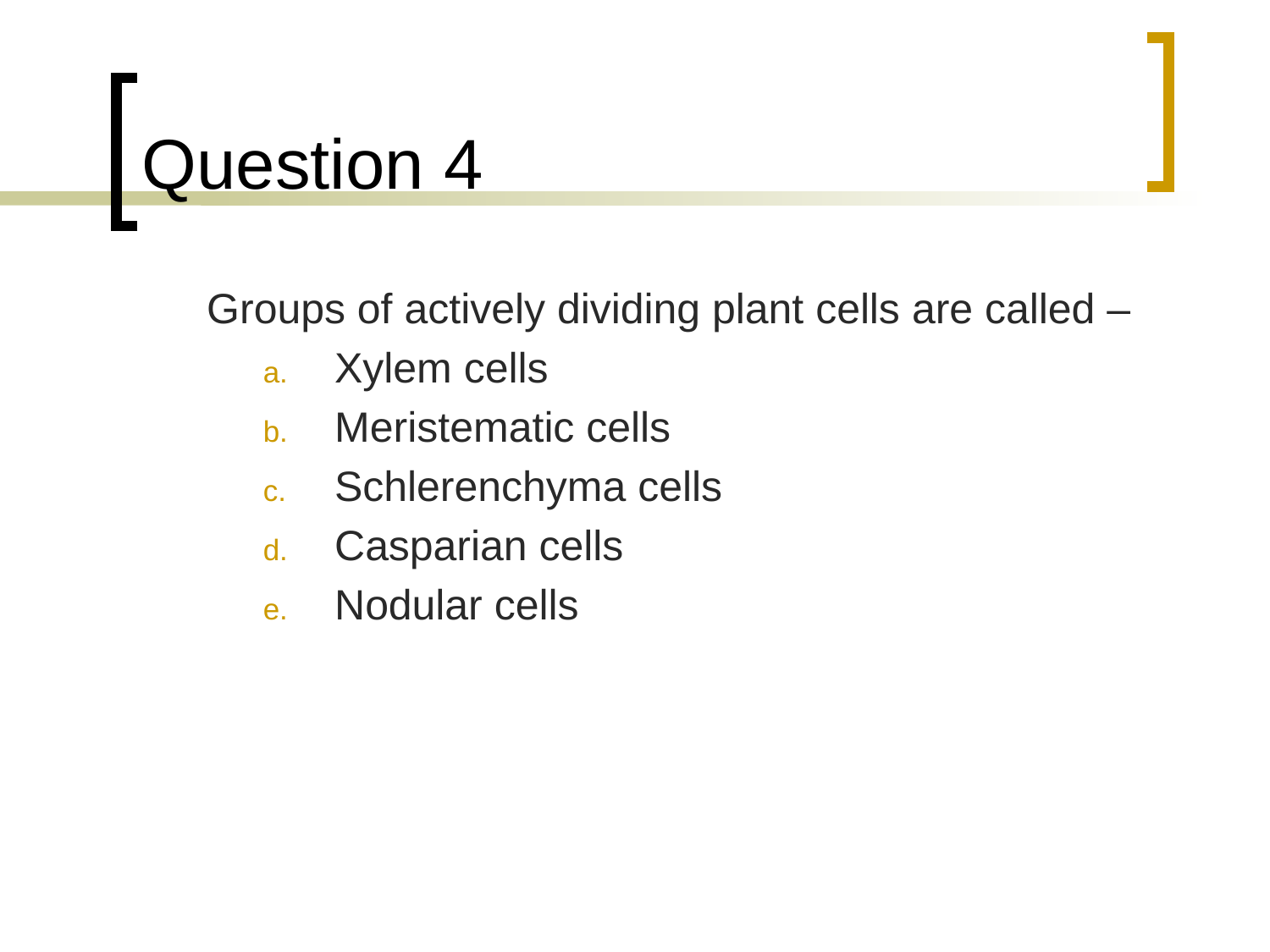

# Question 4
	Groups of actively dividing plant cells are called –
Xylem cells
Meristematic cells
Schlerenchyma cells
Casparian cells
Nodular cells